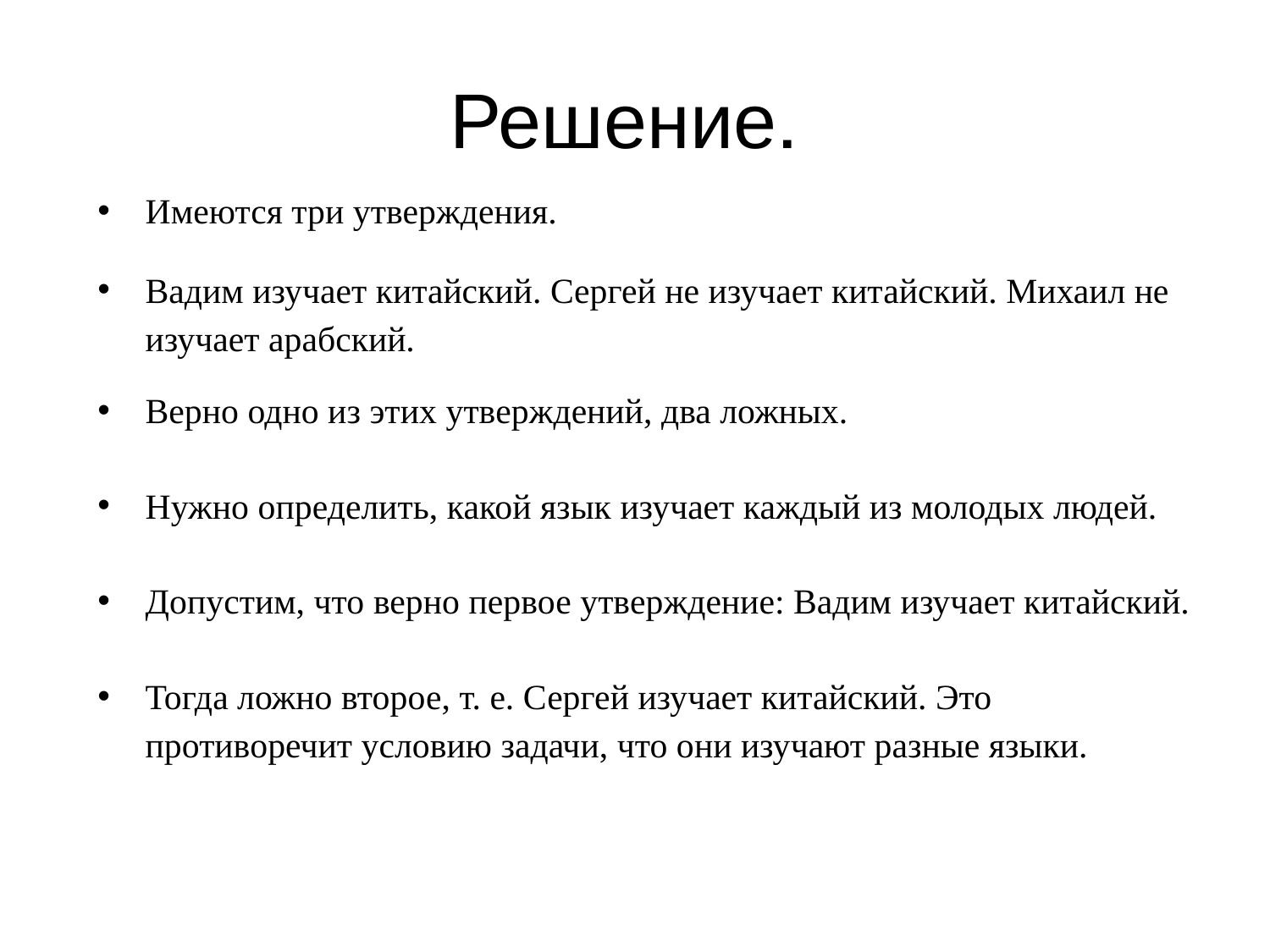

# Решение.
Имеются три утверждения.
Вадим изучает китайский. Сергей не изучает китайский. Михаил не изучает арабский.
Верно одно из этих утверждений, два ложных.
Нужно определить, какой язык изучает каждый из молодых людей.
Допустим, что верно первое утверждение: Вадим изучает китайский.
Тогда ложно второе, т. е. Сергей изучает китайский. Это противоречит условию задачи, что они изучают разные языки.